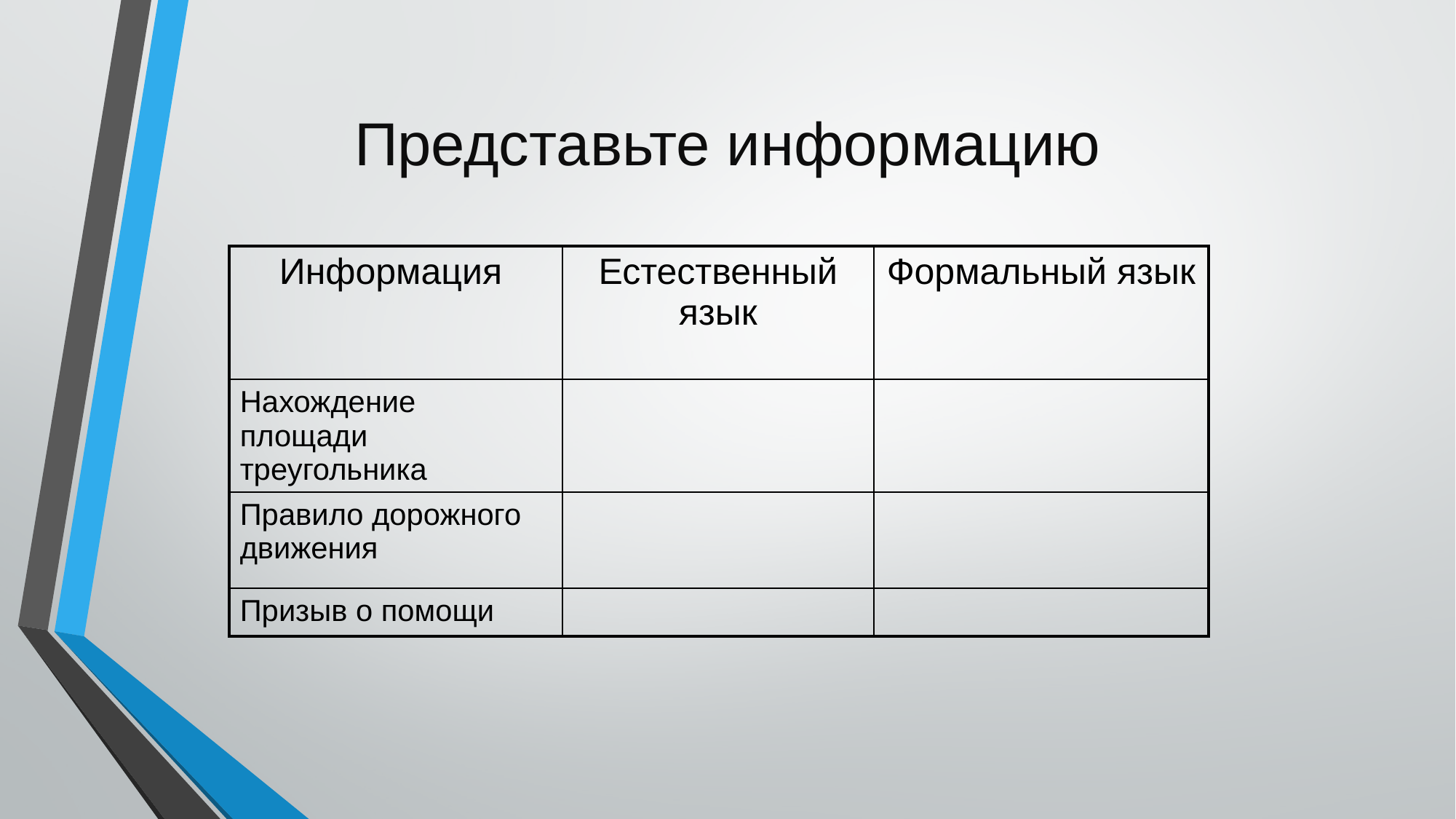

# Представьте информацию
| Информация | Естественный язык | Формальный язык |
| --- | --- | --- |
| Нахождение площади треугольника |  |  |
| Правило дорожного движения |  |  |
| Призыв о помощи |  |  |